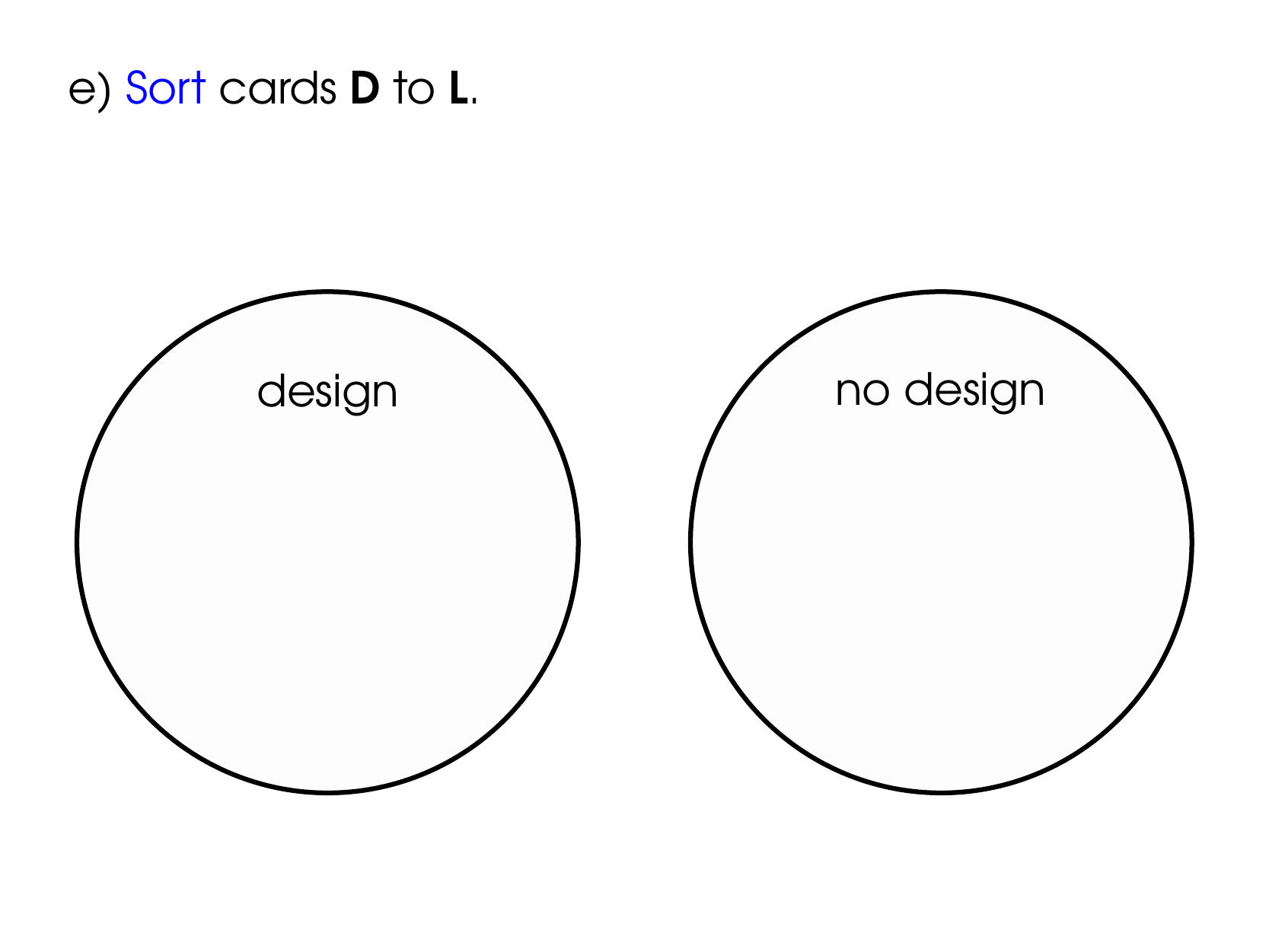

e) Sort cards D to L.

design

no design